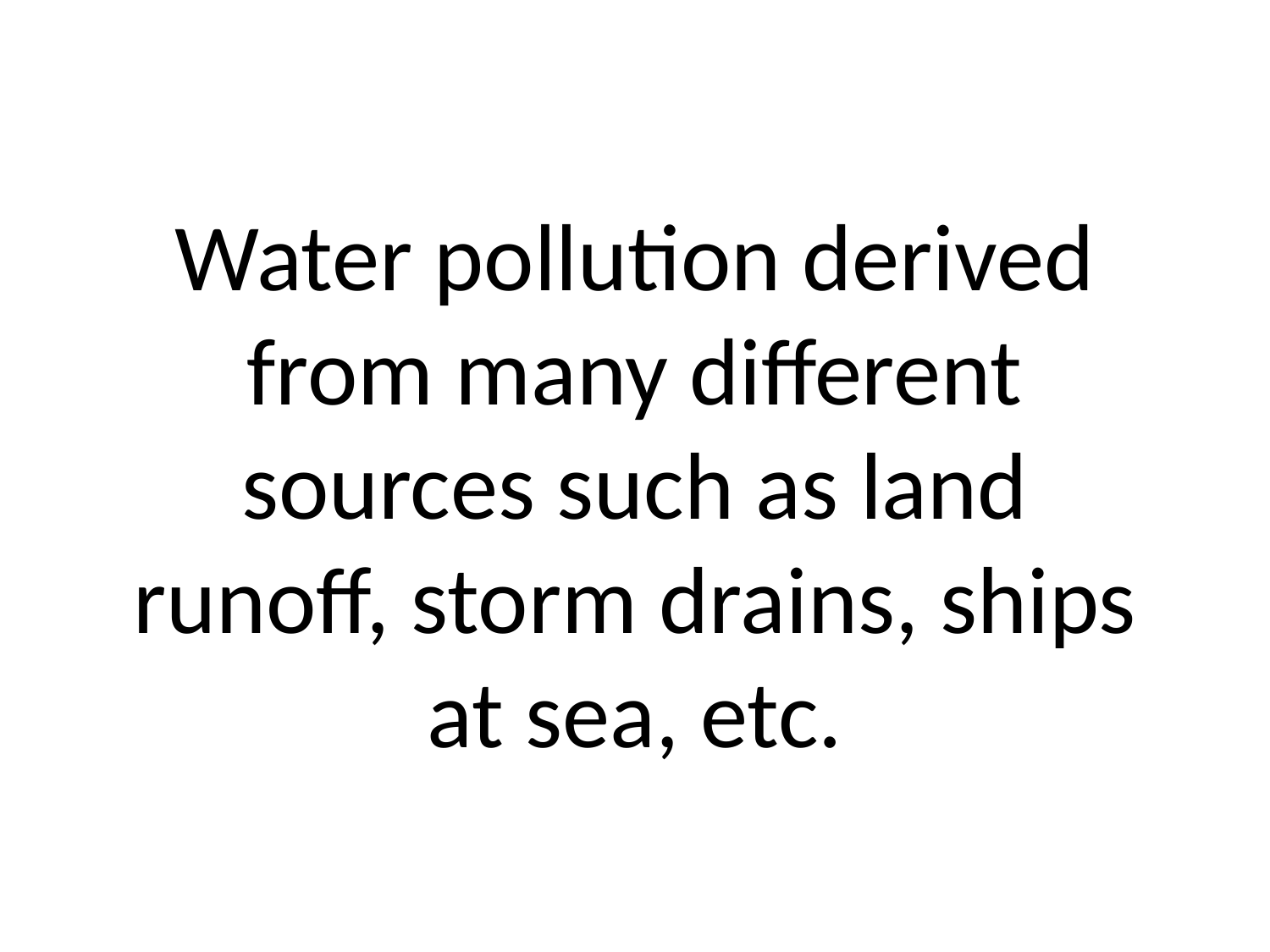

# Water pollution derived from many different sources such as land runoff, storm drains, ships at sea, etc.